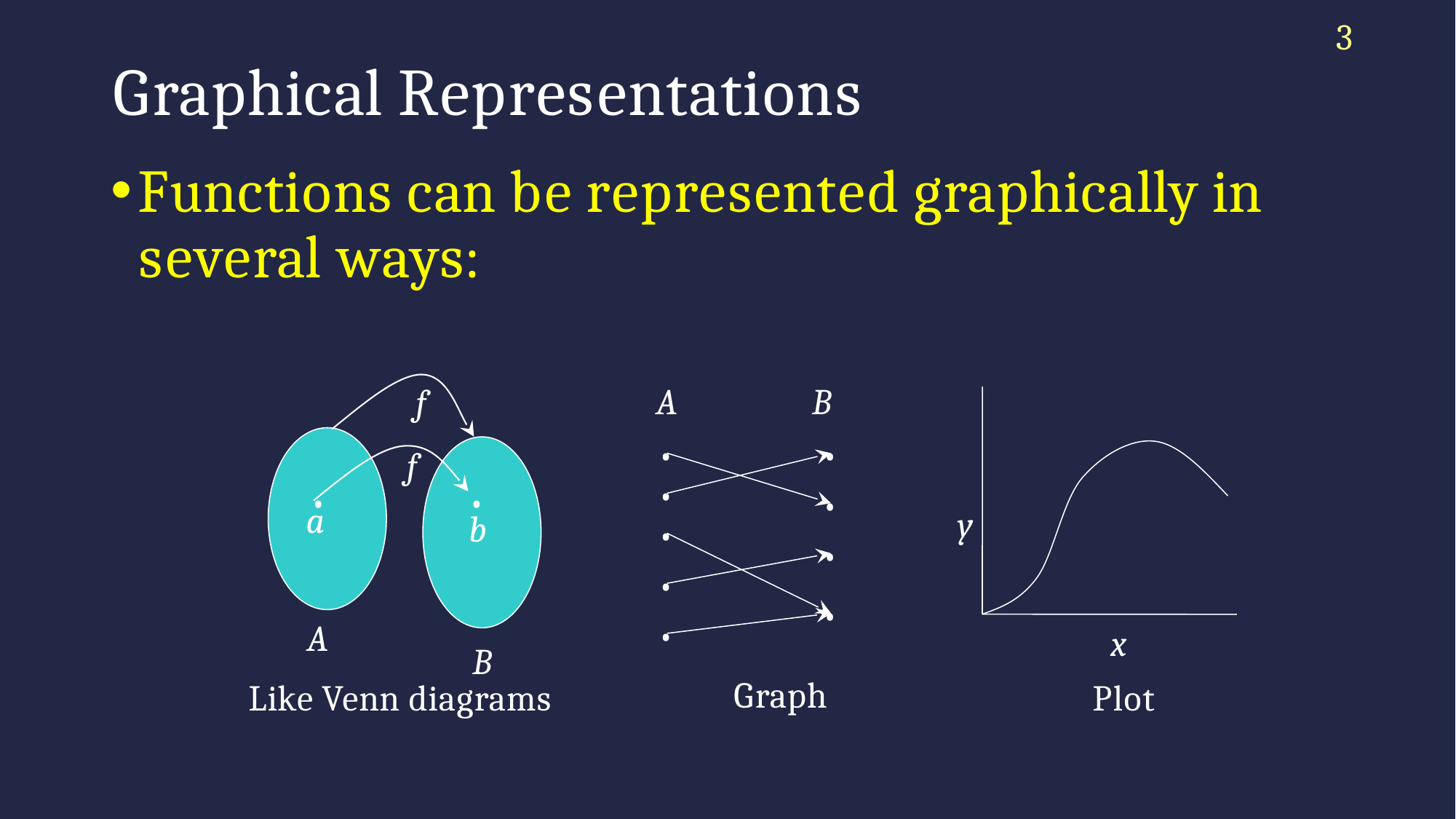

3
# Graphical Representations
Functions can be represented graphically in several ways:
f

f

•
•
a
b
A
B
Like Venn diagrams
A
B
•
•

•
•
•
•

•
•
•

Graph

y
x

Plot